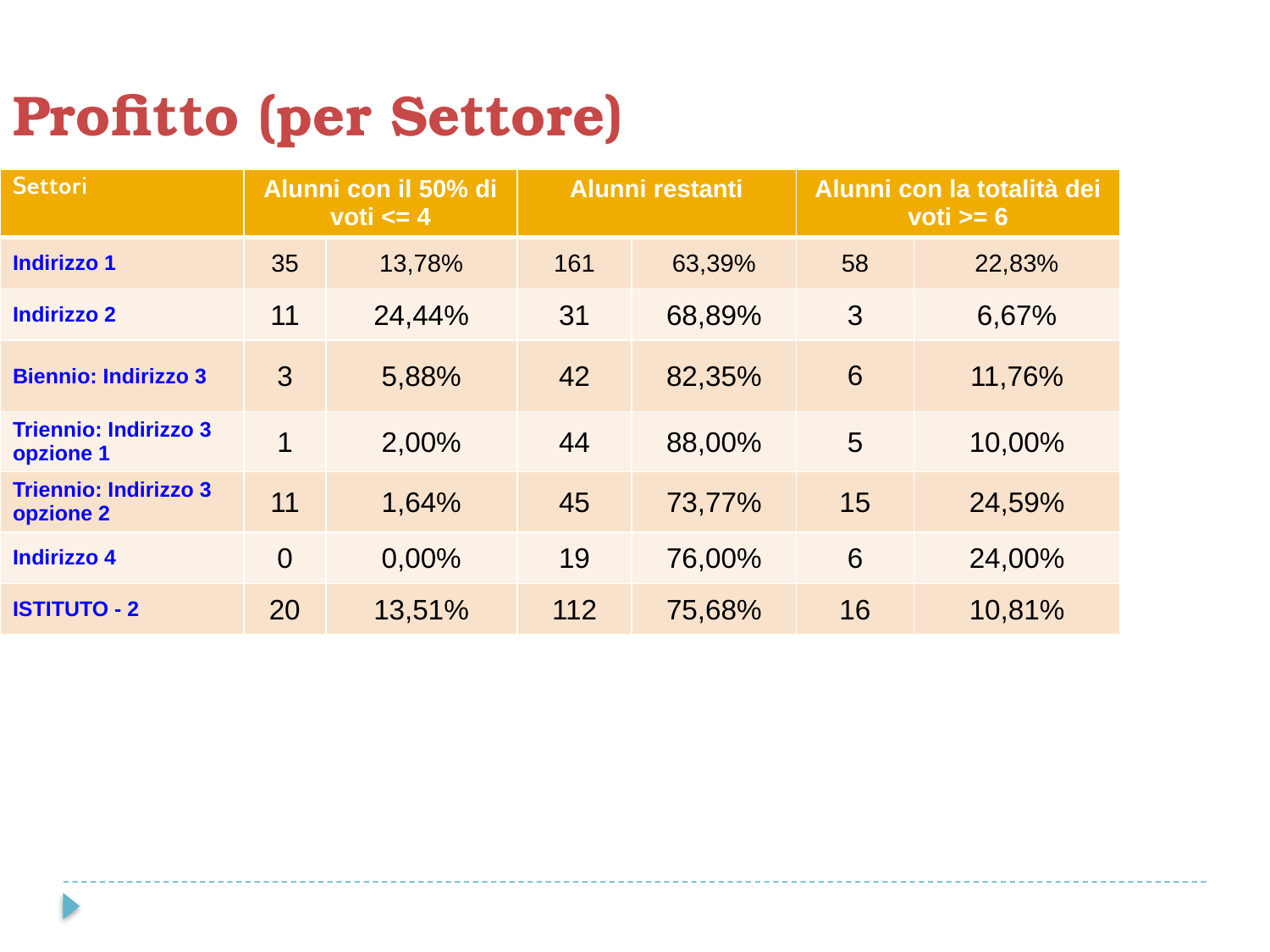

Profitto (per Settore)
| Settori | Alunni con il 50% di voti <= 4 |  | Alunni restanti |  | Alunni con la totalità dei voti >= 6 |  |
| --- | --- | --- | --- | --- | --- | --- |
| Indirizzo 1 | 35 | 13,78% | 161 | 63,39% | 58 | 22,83% |
| Indirizzo 2 | 11 | 24,44% | 31 | 68,89% | 3 | 6,67% |
| Biennio: Indirizzo 3 | 3 | 5,88% | 42 | 82,35% | 6 | 11,76% |
| Triennio: Indirizzo 3 opzione 1 | 1 | 2,00% | 44 | 88,00% | 5 | 10,00% |
| Triennio: Indirizzo 3 opzione 2 | 11 | 1,64% | 45 | 73,77% | 15 | 24,59% |
| Indirizzo 4 | 0 | 0,00% | 19 | 76,00% | 6 | 24,00% |
| ISTITUTO - 2 | 20 | 13,51% | 112 | 75,68% | 16 | 10,81% |